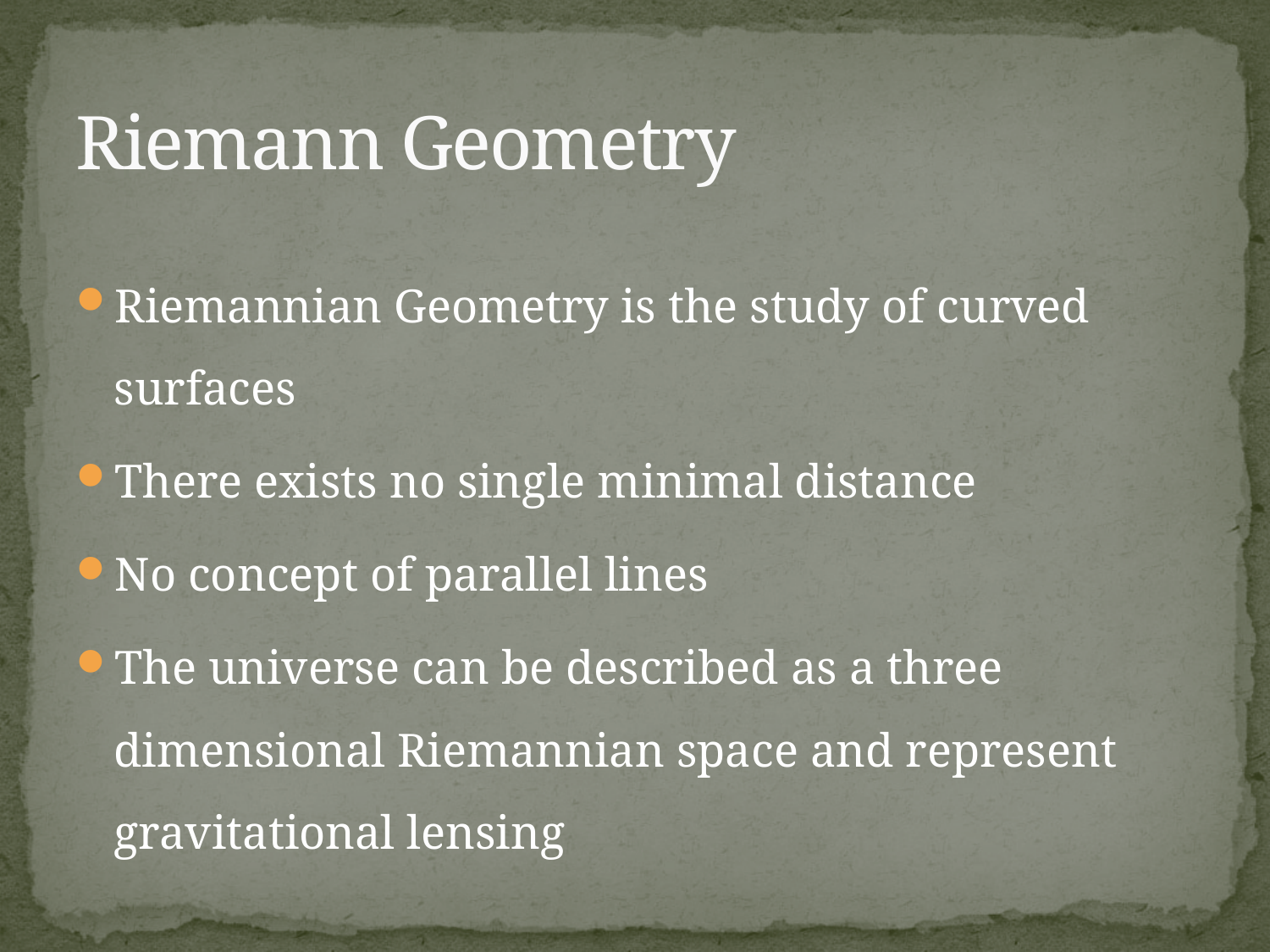

# Riemann Geometry
Riemannian Geometry is the study of curved surfaces
There exists no single minimal distance
No concept of parallel lines
The universe can be described as a three dimensional Riemannian space and represent gravitational lensing